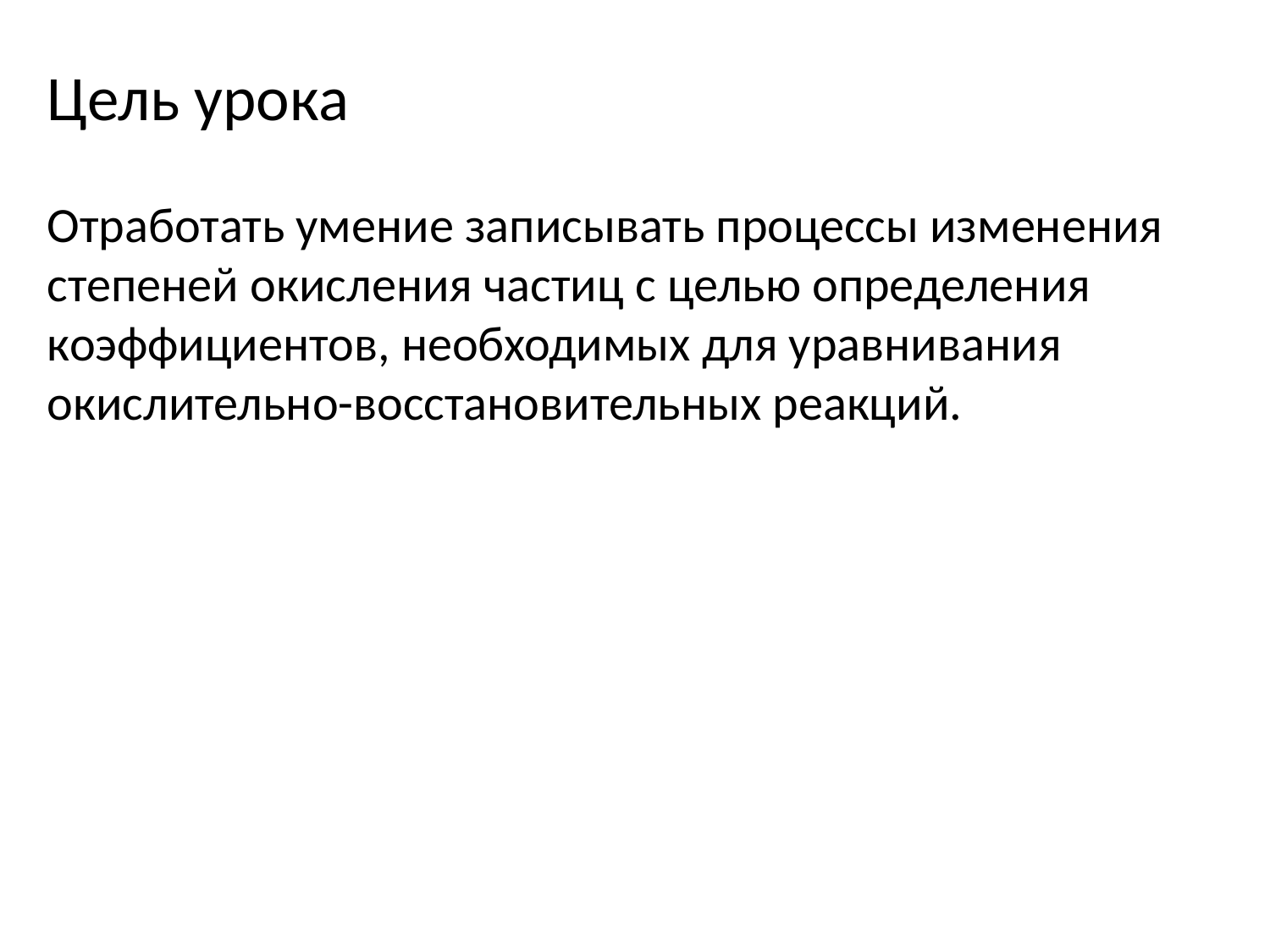

Цель урока
Отработать умение записывать процессы изменения степеней окисления частиц с целью определения коэффициентов, необходимых для уравнивания окислительно-восстановительных реакций.